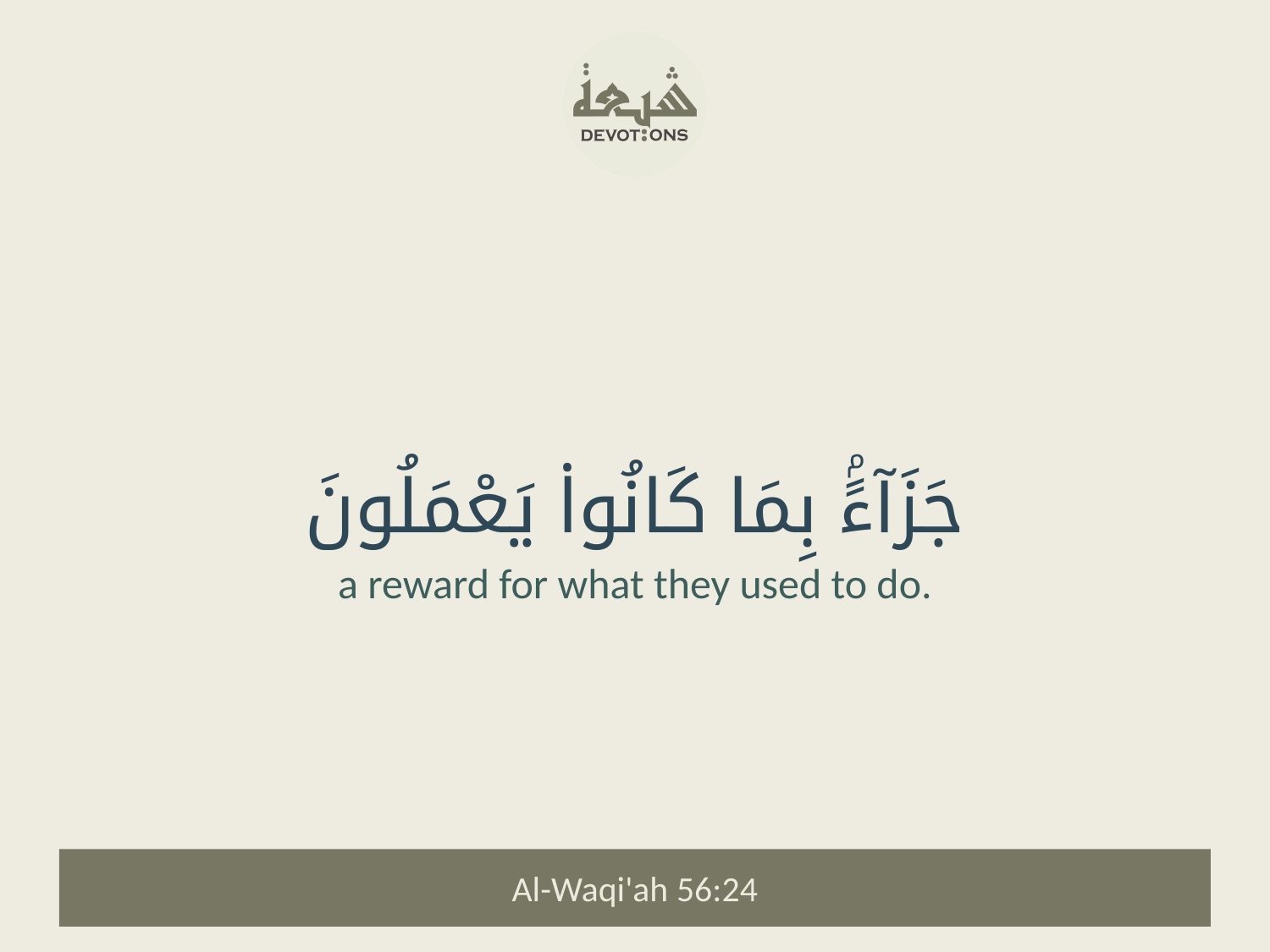

جَزَآءًۢ بِمَا كَانُوا۟ يَعْمَلُونَ
a reward for what they used to do.
Al-Waqi'ah 56:24